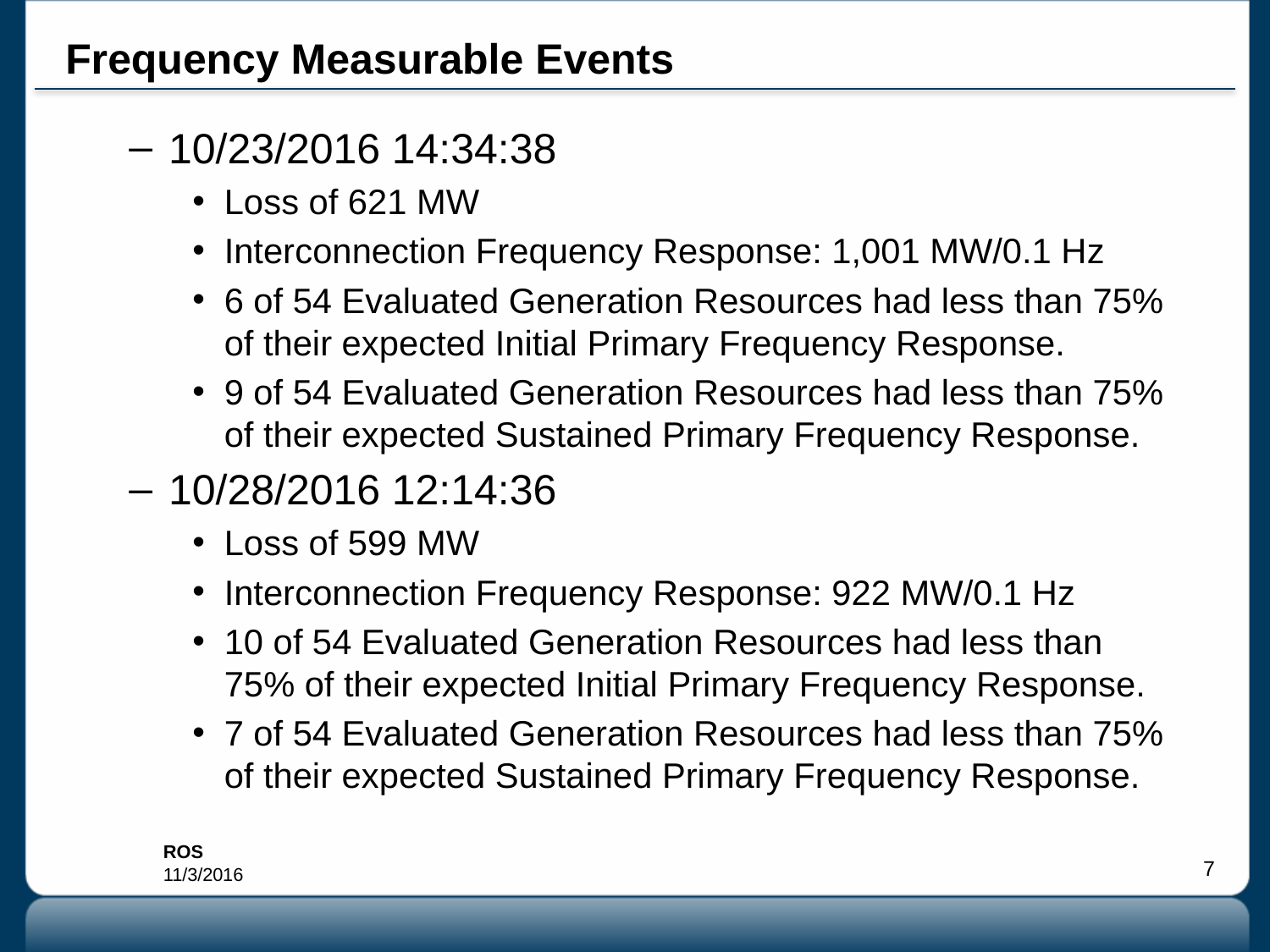

# Frequency Measurable Events
10/23/2016 14:34:38
Loss of 621 MW
Interconnection Frequency Response: 1,001 MW/0.1 Hz
6 of 54 Evaluated Generation Resources had less than 75% of their expected Initial Primary Frequency Response.
9 of 54 Evaluated Generation Resources had less than 75% of their expected Sustained Primary Frequency Response.
10/28/2016 12:14:36
Loss of 599 MW
Interconnection Frequency Response: 922 MW/0.1 Hz
10 of 54 Evaluated Generation Resources had less than 75% of their expected Initial Primary Frequency Response.
7 of 54 Evaluated Generation Resources had less than 75% of their expected Sustained Primary Frequency Response.